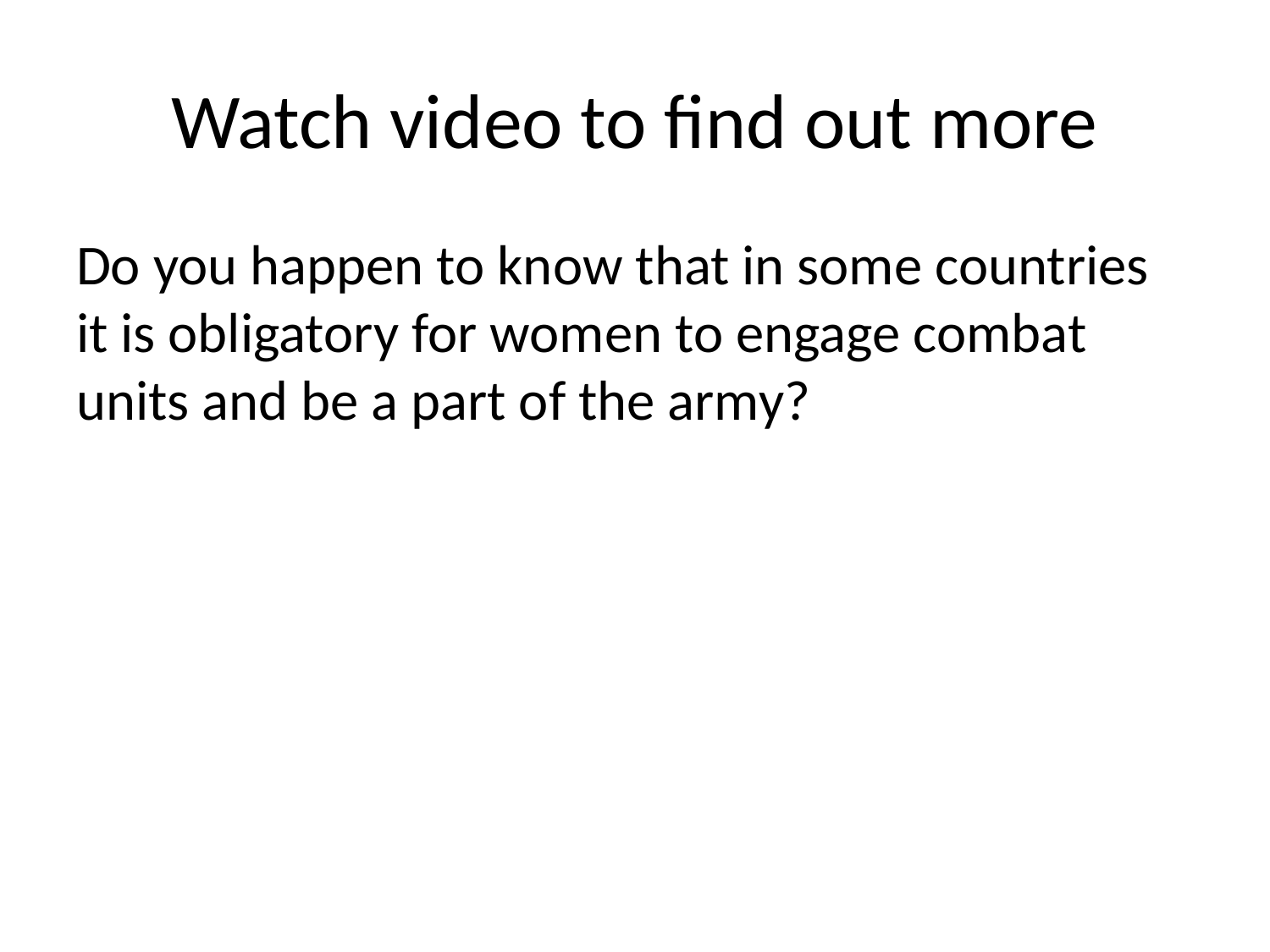

# Watch video to find out more
Do you happen to know that in some countries it is obligatory for women to engage combat units and be a part of the army?